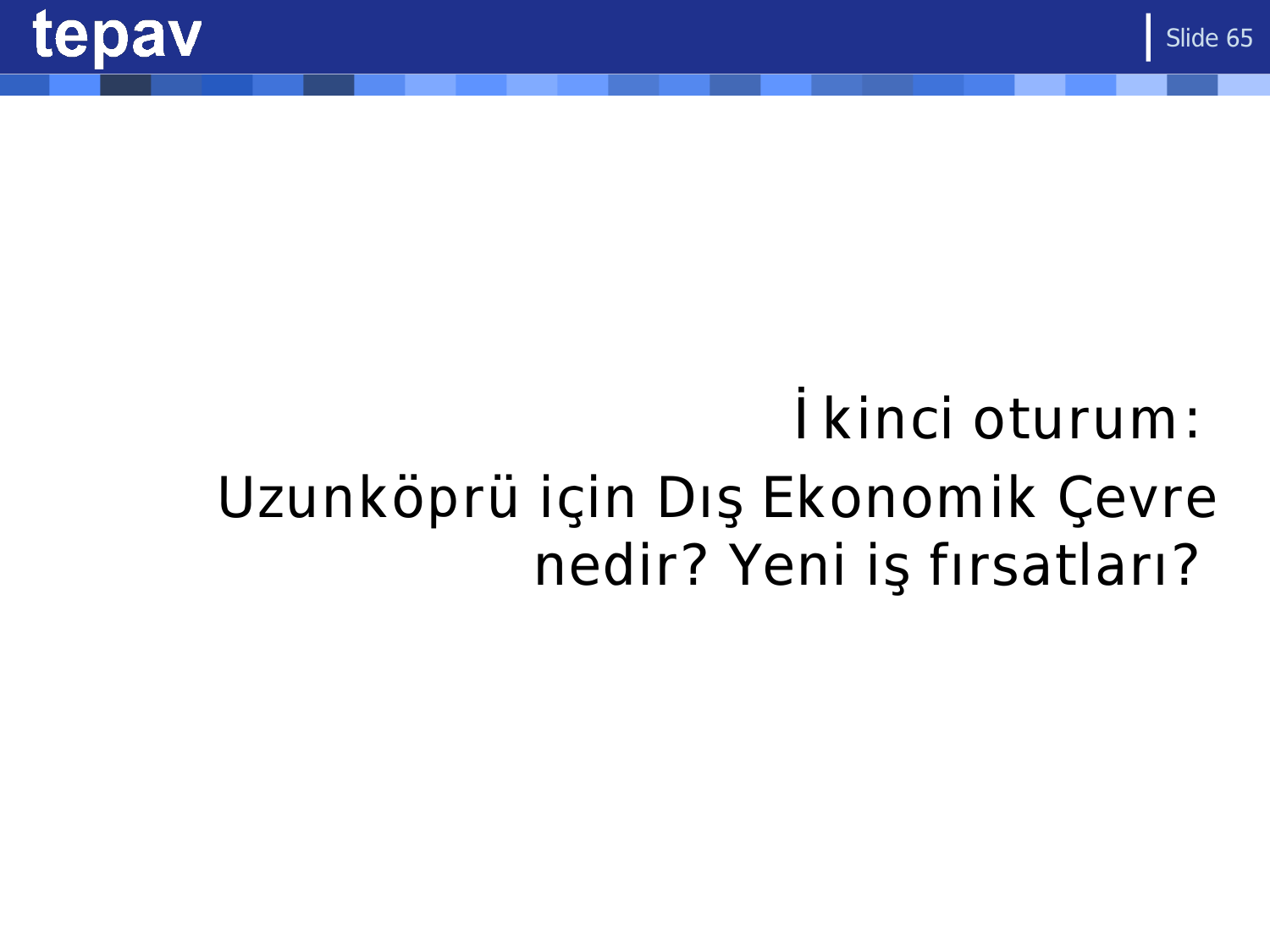

65
İkinci oturum:
Uzunköprü için Dış Ekonomik Çevre nedir? Yeni iş fırsatları?